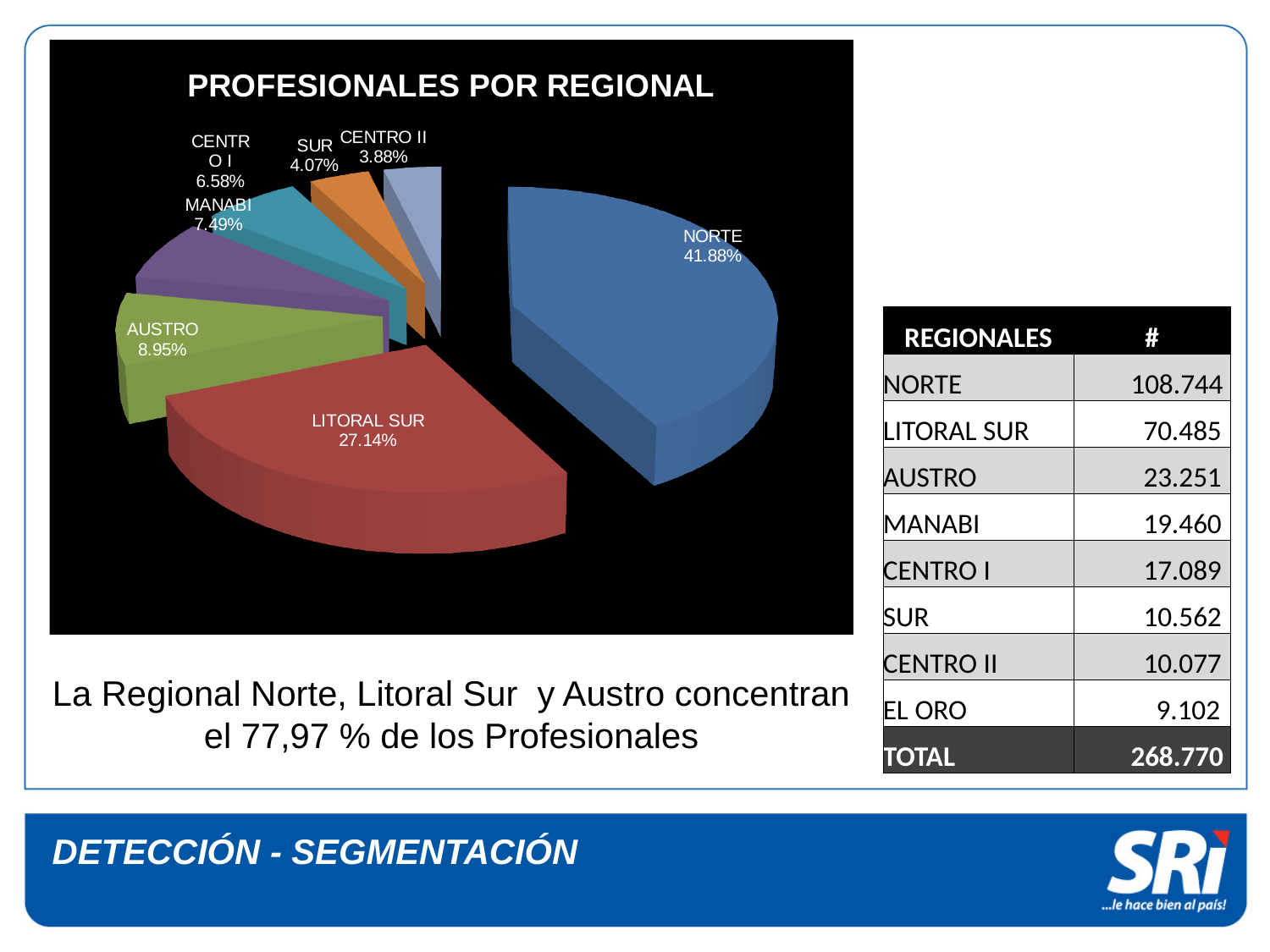

[unsupported chart]

| REGIONALES | # |
| --- | --- |
| NORTE | 108.744 |
| LITORAL SUR | 70.485 |
| AUSTRO | 23.251 |
| MANABI | 19.460 |
| CENTRO I | 17.089 |
| SUR | 10.562 |
| CENTRO II | 10.077 |
| EL ORO | 9.102 |
| TOTAL | 268.770 |
La Regional Norte, Litoral Sur  y Austro concentran el 77,97 % de los Profesionales
DETECCIÓN - SEGMENTACIÓN